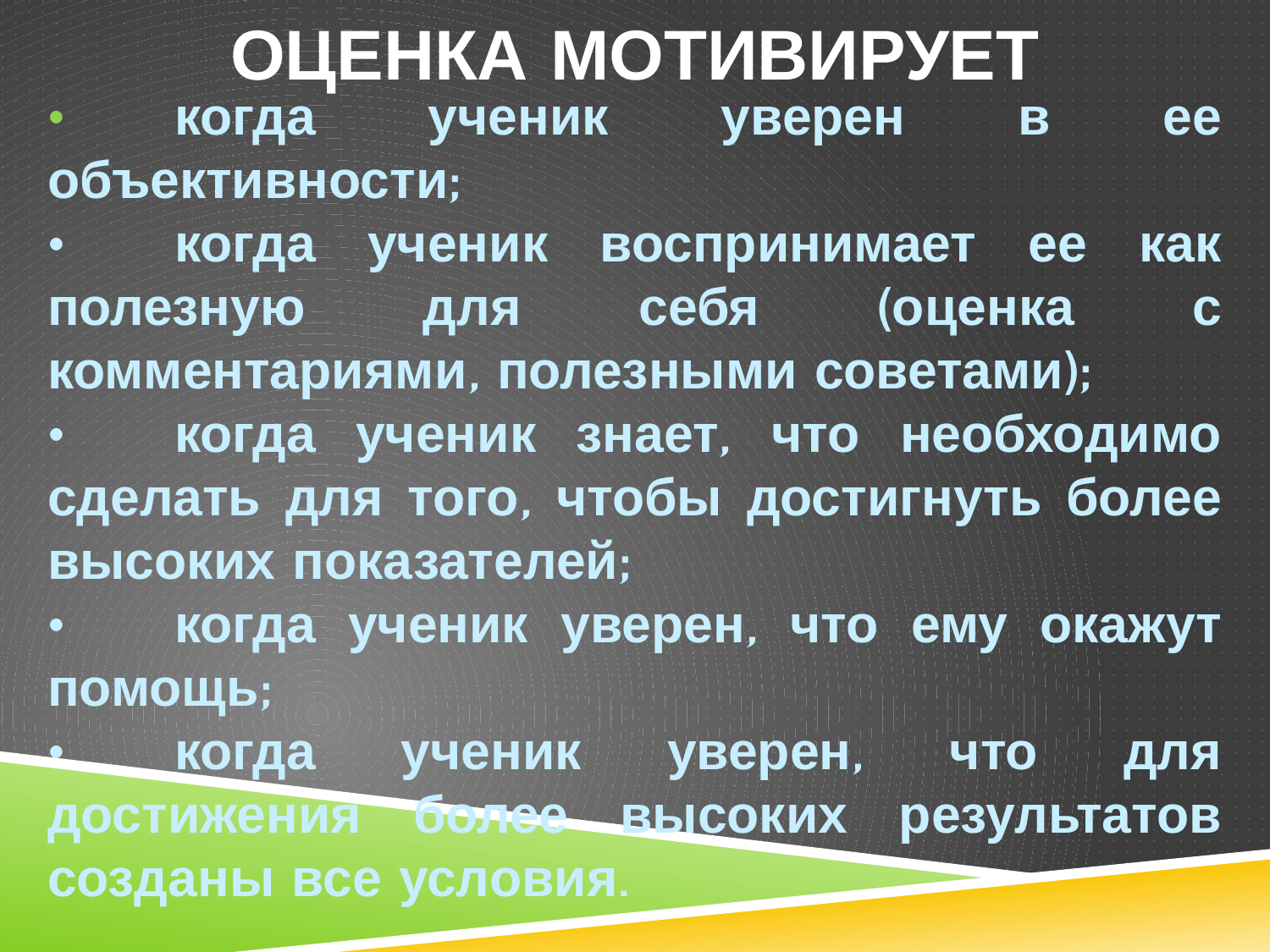

ОЦЕНКА МОТИВИРУЕТ
•	когда ученик уверен в ее объективности;
•	когда ученик воспринимает ее как полезную для себя (оценка с комментариями, полезными советами);
•	когда ученик знает, что необходимо сделать для того, чтобы достигнуть более высоких показателей;
•	когда ученик уверен, что ему окажут помощь;
•	когда ученик уверен, что для достижения более высоких результатов созданы все условия.